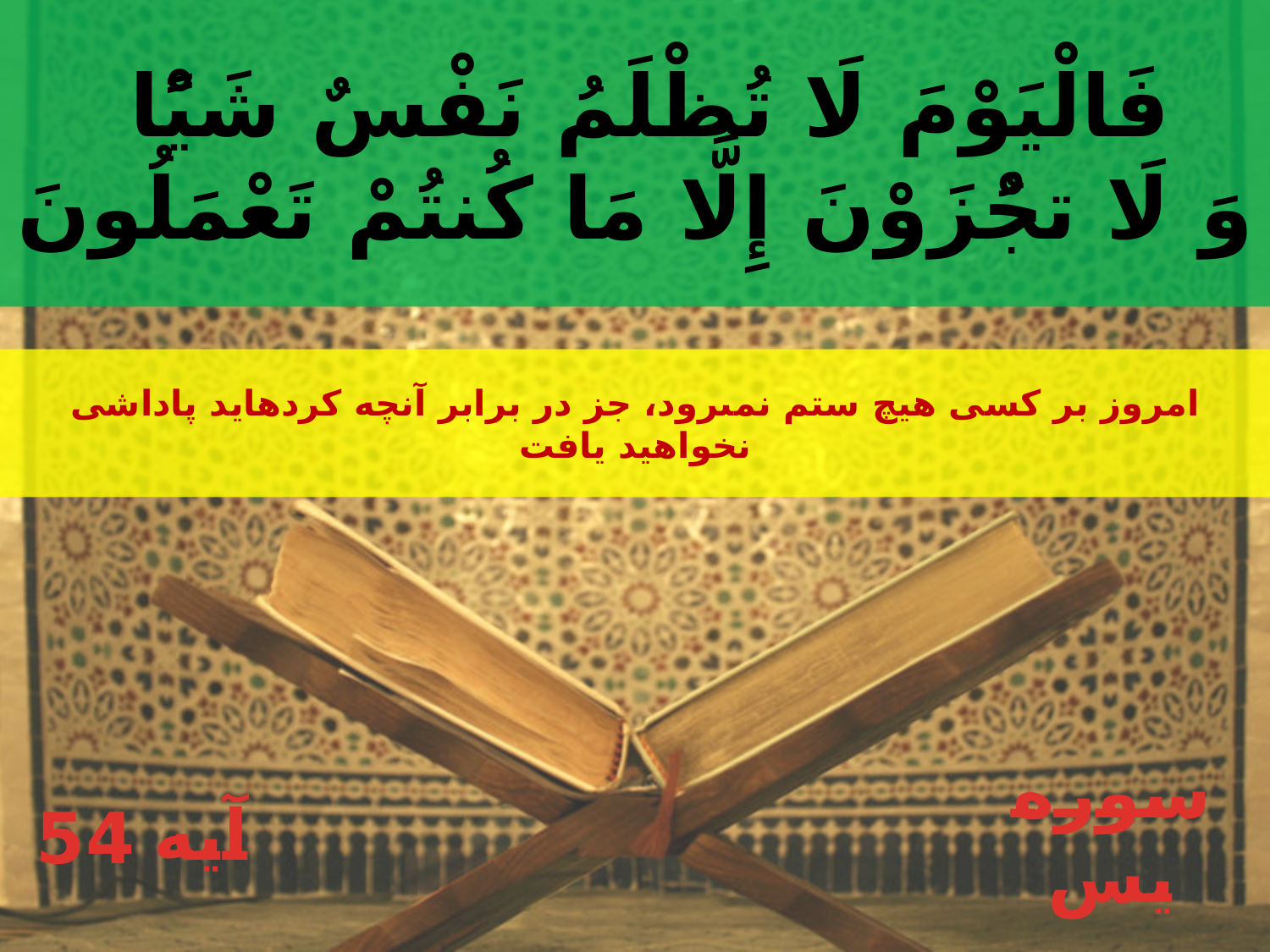

فَالْيَوْمَ لَا تُظْلَمُ نَفْسٌ شَيًْا
وَ لَا تجُْزَوْنَ إِلَّا مَا كُنتُمْ تَعْمَلُونَ
امروز بر كسى هيچ ستم نمى‏رود، جز در برابر آنچه كرده‏ايد پاداشى نخواهيد يافت
54